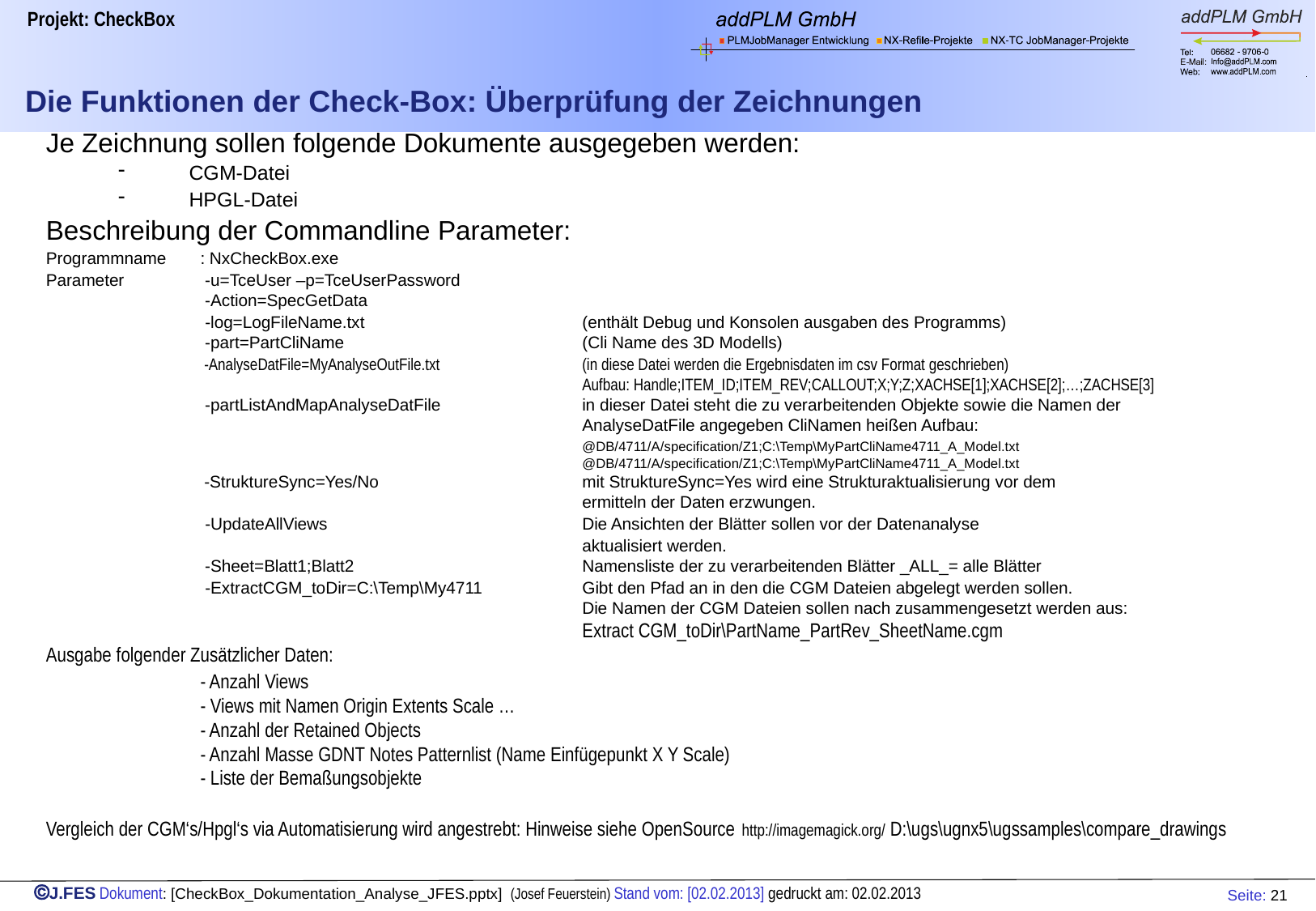

# Die Funktionen der Check-Box: Überprüfung der Zeichnungen
Je Zeichnung sollen folgende Dokumente ausgegeben werden:
CGM-Datei
HPGL-Datei
Beschreibung der Commandline Parameter:
Programmname 	: NxCheckBox.exe
Parameter	 -u=TceUser –p=TceUserPassword
 	 -Action=SpecGetData
	 -log=LogFileName.txt 	(enthält Debug und Konsolen ausgaben des Programms)
	 -part=PartCliName 	(Cli Name des 3D Modells)
	 -AnalyseDatFile=MyAnalyseOutFile.txt  	(in diese Datei werden die Ergebnisdaten im csv Format geschrieben)
		Aufbau: Handle;ITEM_ID;ITEM_REV;CALLOUT;X;Y;Z;XACHSE[1];XACHSE[2];…;ZACHSE[3]
	 -partListAndMapAnalyseDatFile	in dieser Datei steht die zu verarbeitenden Objekte sowie die Namen der
		AnalyseDatFile angegeben CliNamen heißen Aufbau:
 		@DB/4711/A/specification/Z1;C:\Temp\MyPartCliName4711_A_Model.txt
		@DB/4711/A/specification/Z1;C:\Temp\MyPartCliName4711_A_Model.txt
	 -StruktureSync=Yes/No	mit StruktureSync=Yes wird eine Strukturaktualisierung vor dem 			ermitteln der Daten erzwungen.
	 -UpdateAllViews	Die Ansichten der Blätter sollen vor der Datenanalyse
		aktualisiert werden.
	 -Sheet=Blatt1;Blatt2	Namensliste der zu verarbeitenden Blätter _ALL_= alle Blätter
	 -ExtractCGM_toDir=C:\Temp\My4711	Gibt den Pfad an in den die CGM Dateien abgelegt werden sollen.
		Die Namen der CGM Dateien sollen nach zusammengesetzt werden aus:
		Extract CGM_toDir\PartName_PartRev_SheetName.cgm
Ausgabe folgender Zusätzlicher Daten:
	- Anzahl Views
	- Views mit Namen Origin Extents Scale …
	- Anzahl der Retained Objects
	- Anzahl Masse GDNT Notes Patternlist (Name Einfügepunkt X Y Scale)
	- Liste der Bemaßungsobjekte
Vergleich der CGM‘s/Hpgl‘s via Automatisierung wird angestrebt: Hinweise siehe OpenSource http://imagemagick.org/ D:\ugs\ugnx5\ugssamples\compare_drawings